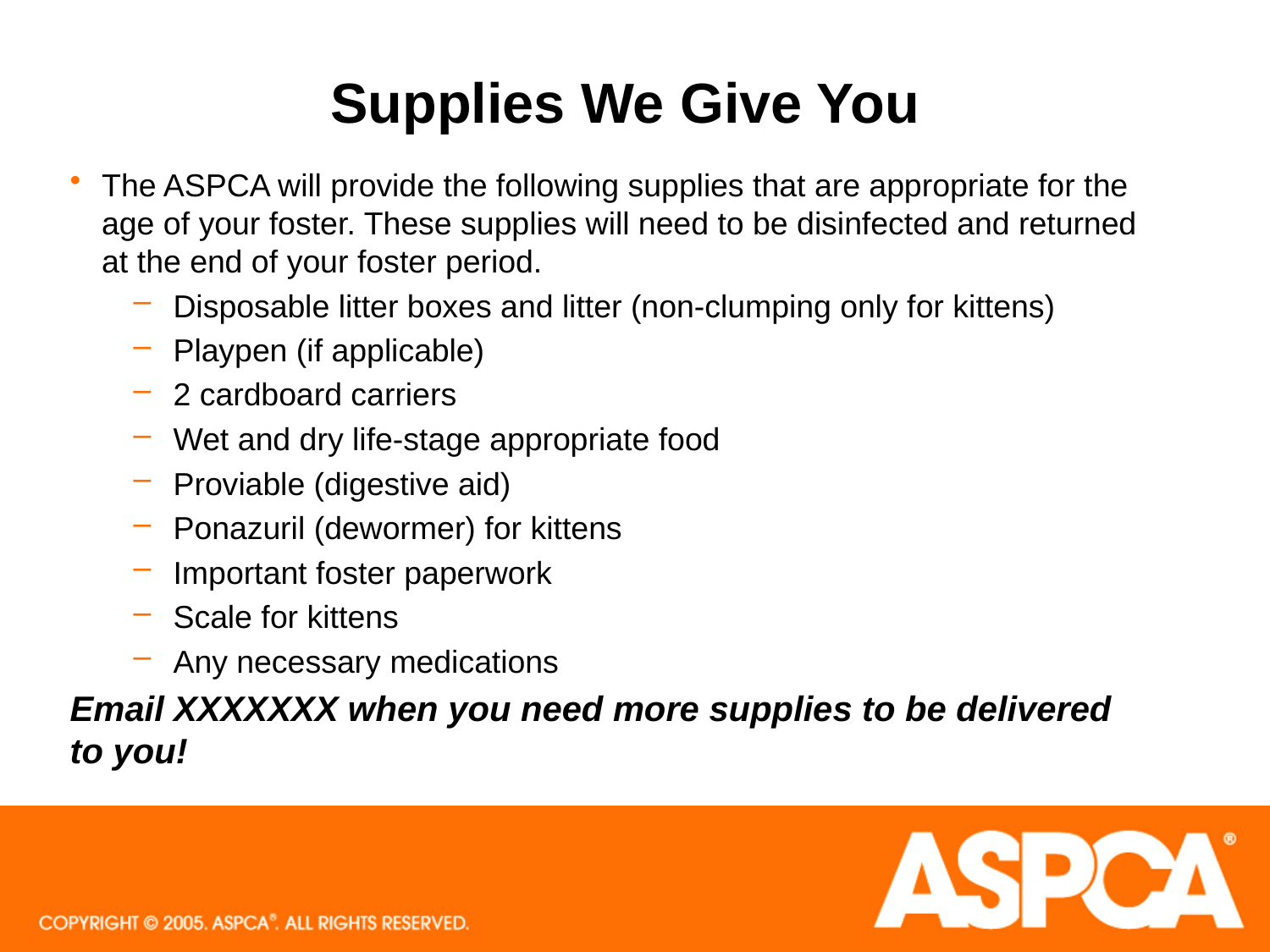

# Supplies We Give You
The ASPCA will provide the following supplies that are appropriate for the age of your foster. These supplies will need to be disinfected and returned at the end of your foster period.
Disposable litter boxes and litter (non-clumping only for kittens)
Playpen (if applicable)
2 cardboard carriers
Wet and dry life-stage appropriate food
Proviable (digestive aid)
Ponazuril (dewormer) for kittens
Important foster paperwork
Scale for kittens
Any necessary medications
Email XXXXXXX when you need more supplies to be delivered to you!